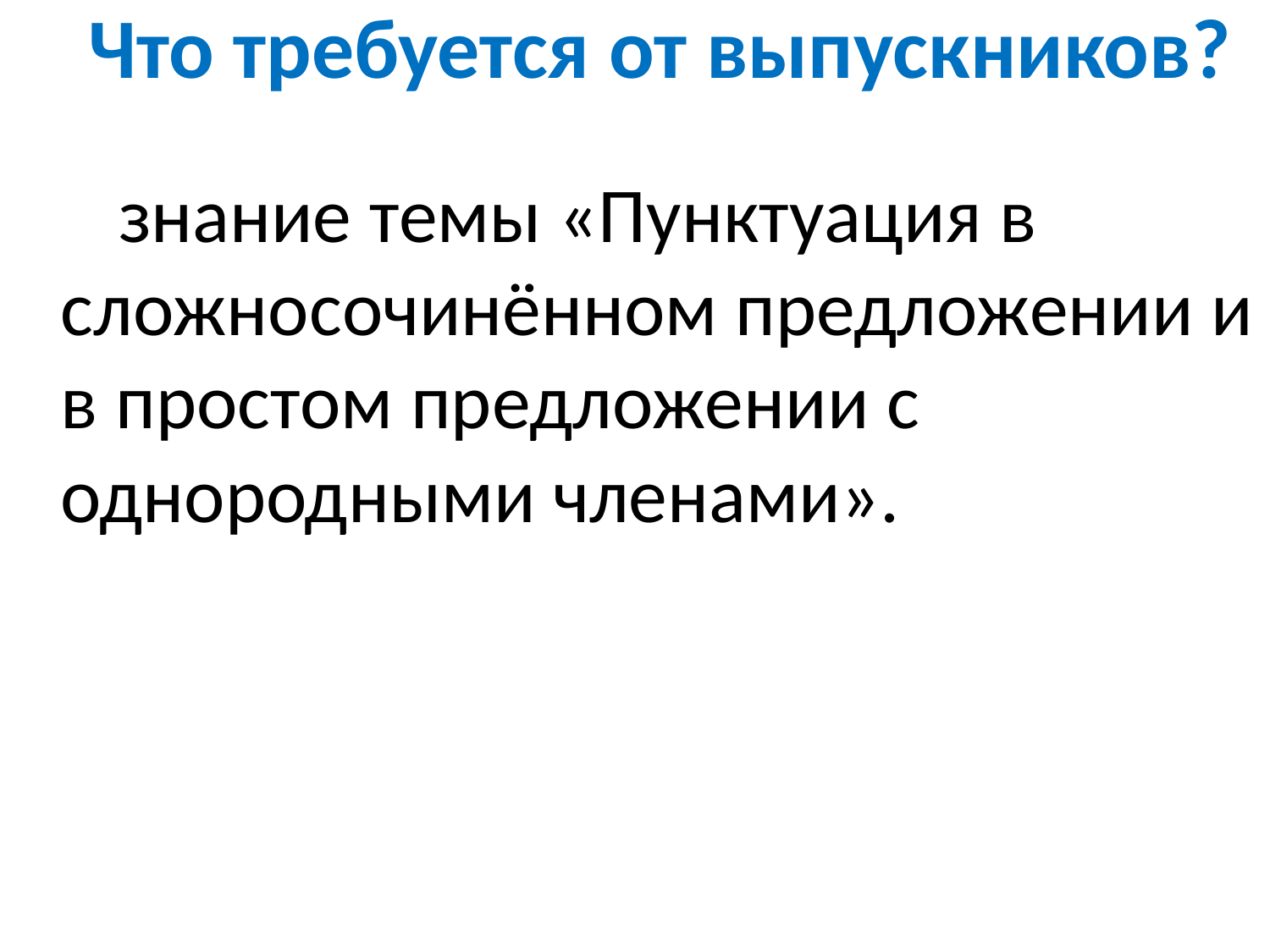

# Что требуется от выпускников?
      знание темы «Пунктуация в сложносочинённом предложении и в простом предложении с однородными членами».